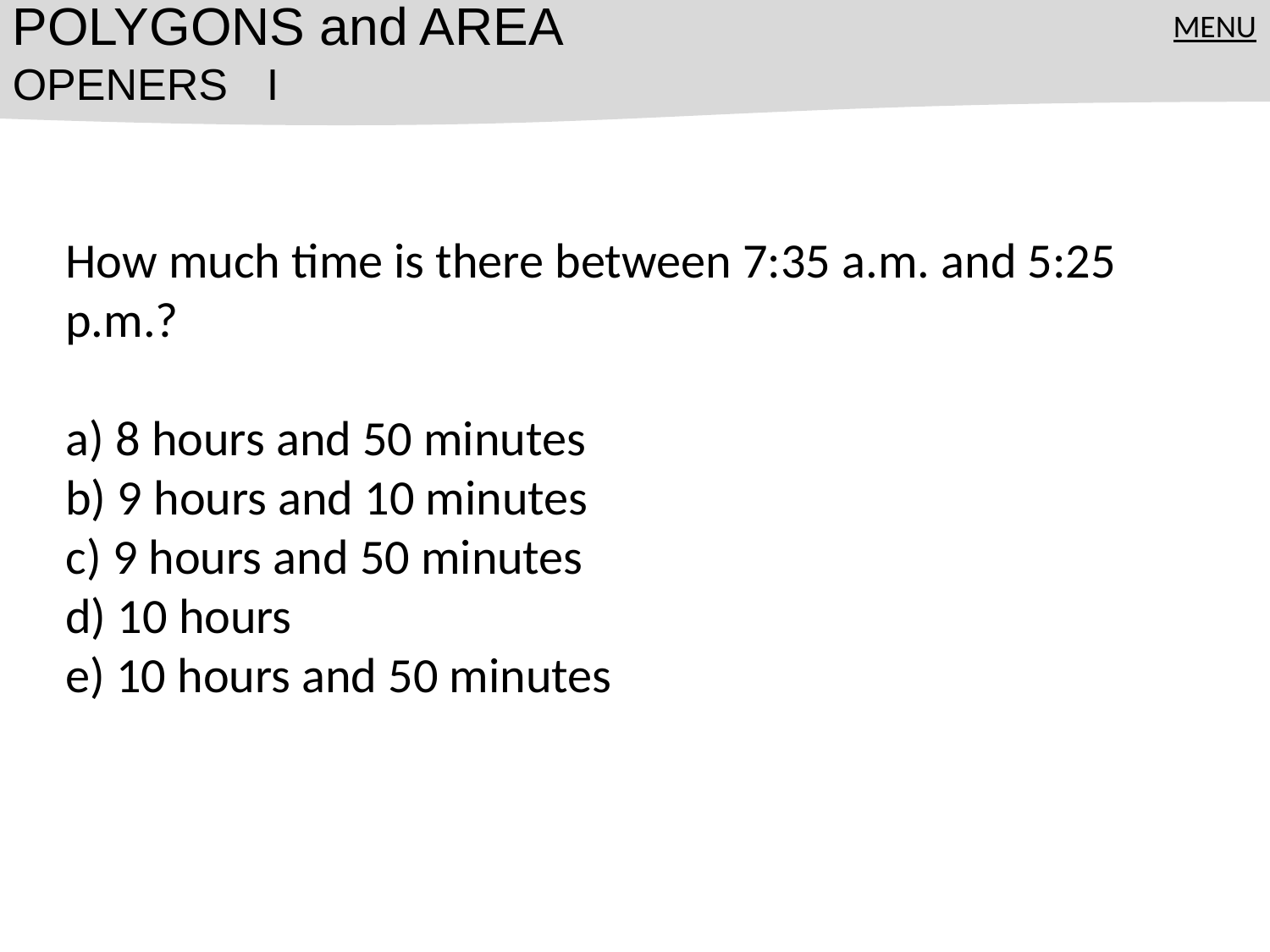

POLYGONS and AREA
OPENERS	I
MENU
# How much time is there between 7:35 a.m. and 5:25 p.m.? a) 8 hours and 50 minutes b) 9 hours and 10 minutes c) 9 hours and 50 minutes d) 10 hours e) 10 hours and 50 minutes